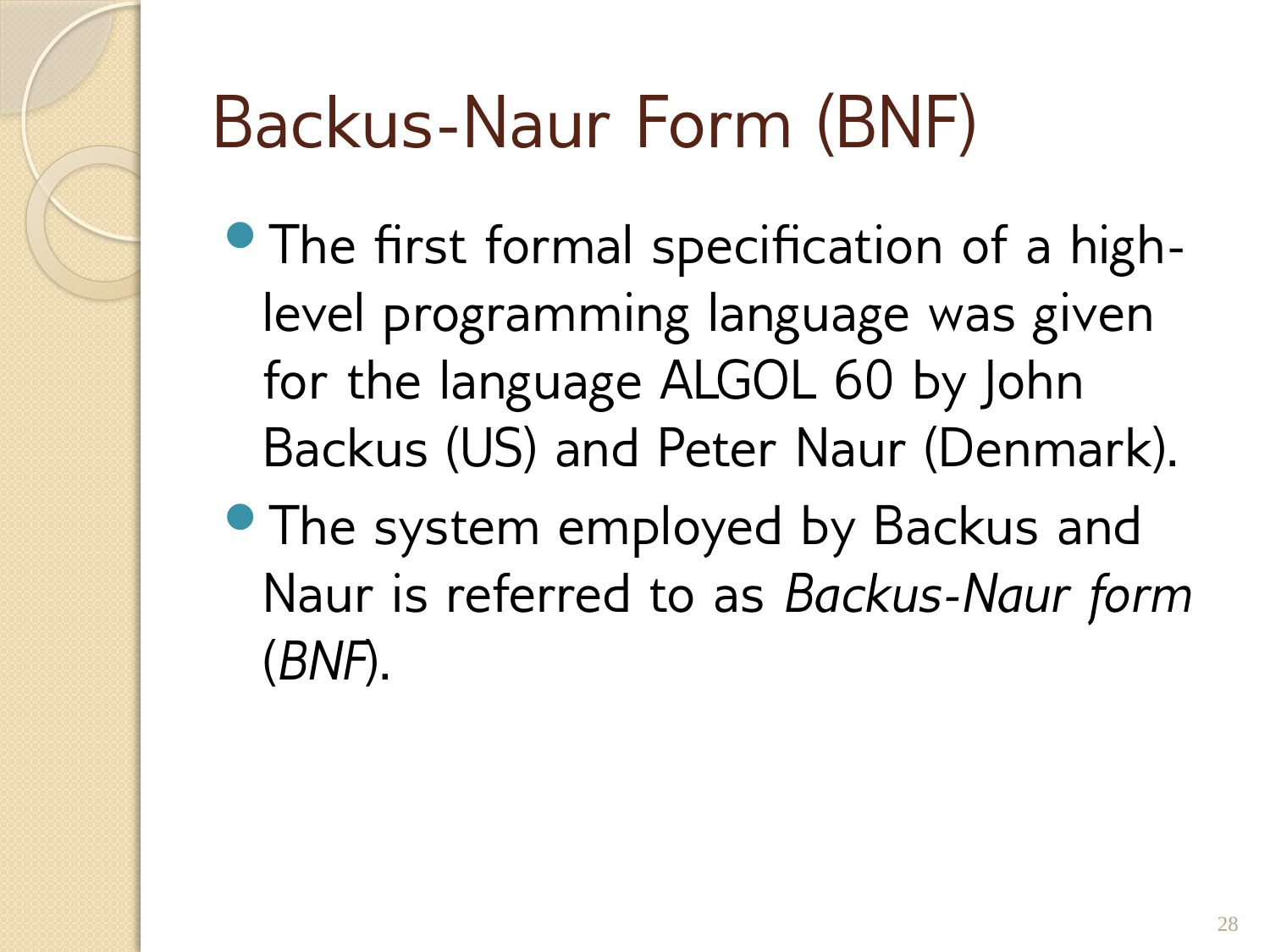

# Backus-Naur Form (BNF)
The first formal specification of a high-level programming language was given for the language ALGOL 60 by John Backus (US) and Peter Naur (Denmark).
The system employed by Backus and Naur is referred to as Backus-Naur form (BNF).
28